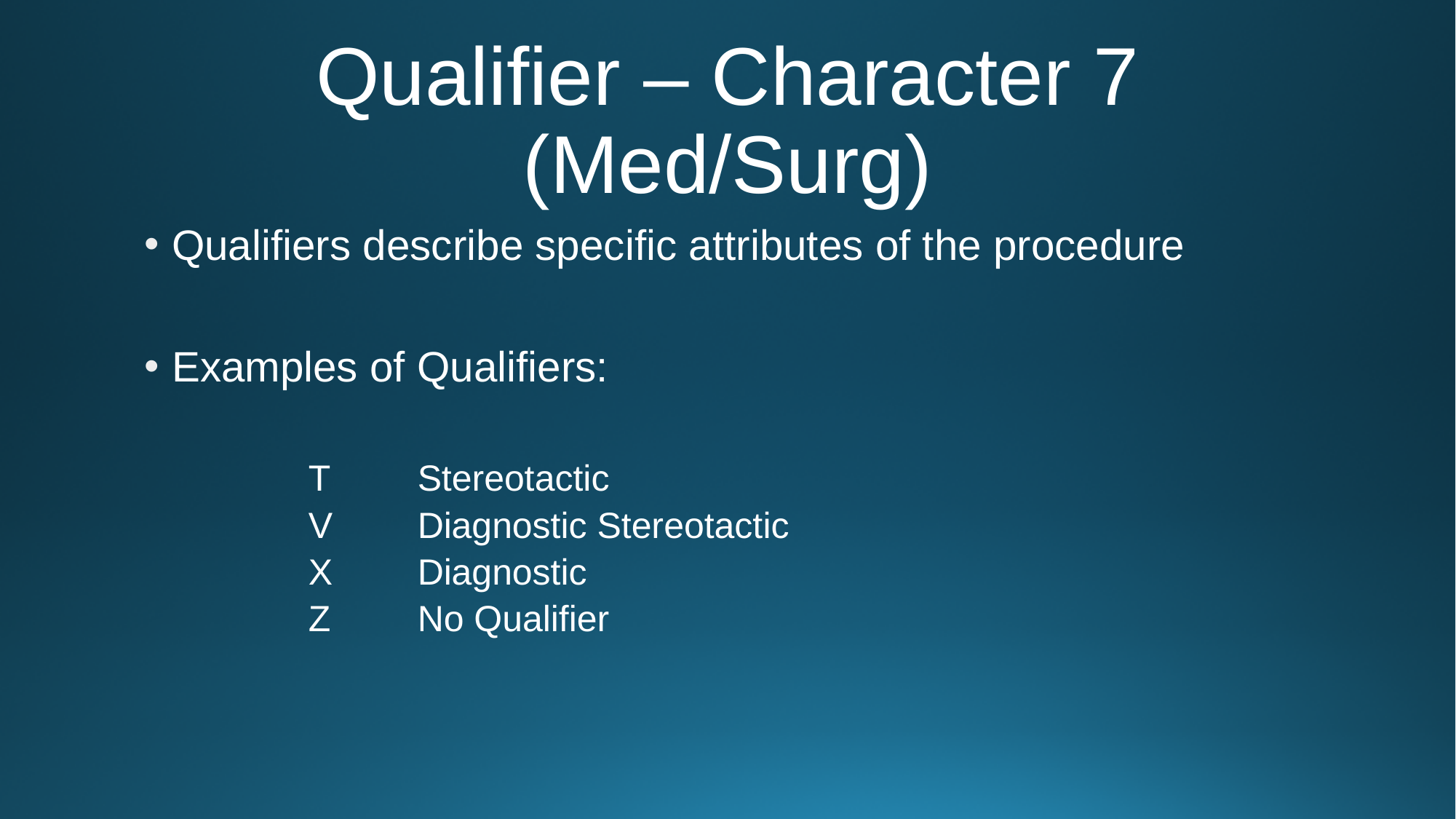

# Qualifier – Character 7 (Med/Surg)
Qualifiers describe specific attributes of the procedure

Examples of Qualifiers:

	T	Stereotactic
	V	Diagnostic Stereotactic
	X	Diagnostic
	Z	No Qualifier